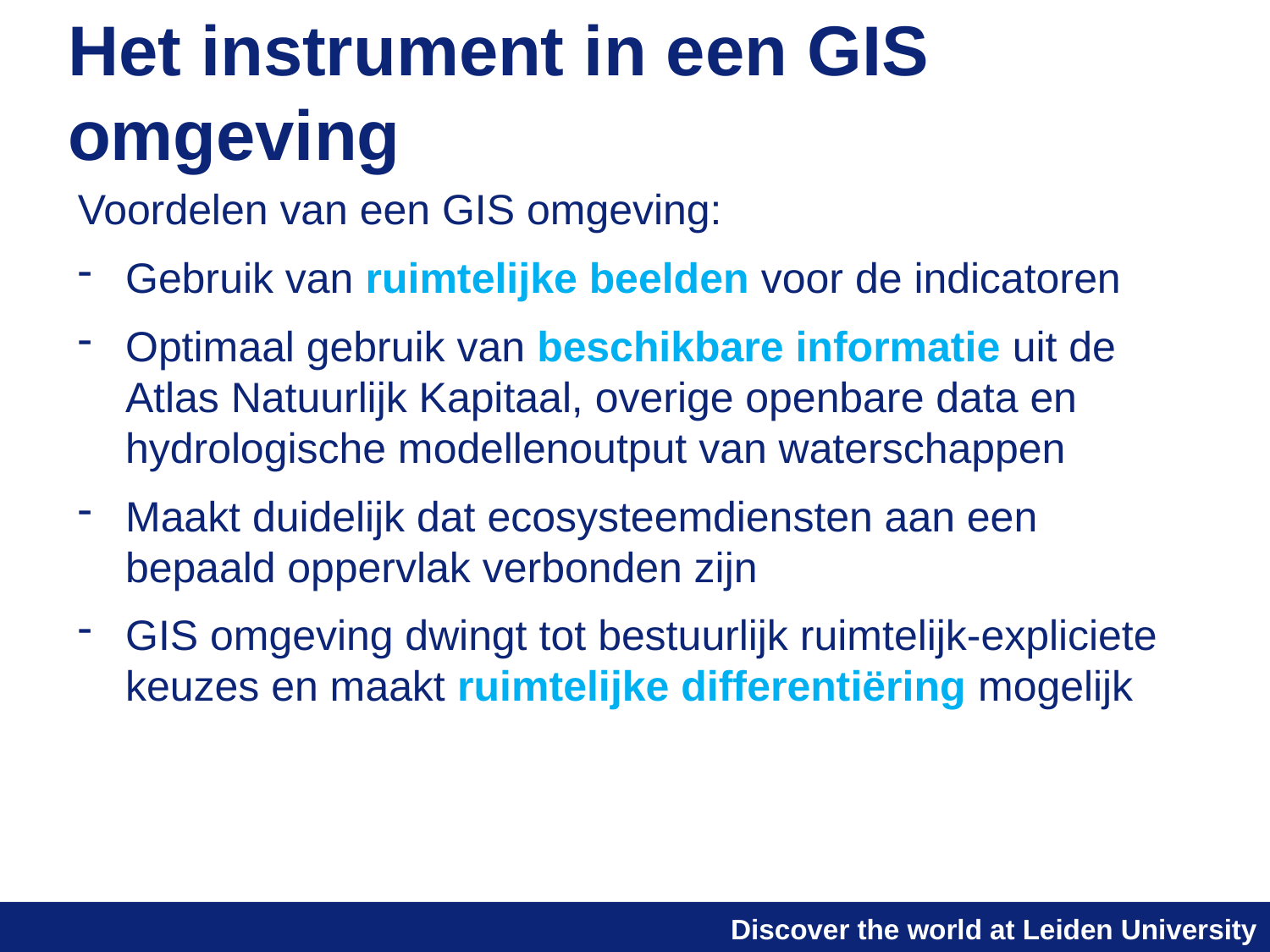

# Het instrument in een GIS omgeving
Voordelen van een GIS omgeving:
Gebruik van ruimtelijke beelden voor de indicatoren
Optimaal gebruik van beschikbare informatie uit de Atlas Natuurlijk Kapitaal, overige openbare data en hydrologische modellenoutput van waterschappen
Maakt duidelijk dat ecosysteemdiensten aan een bepaald oppervlak verbonden zijn
GIS omgeving dwingt tot bestuurlijk ruimtelijk-expliciete keuzes en maakt ruimtelijke differentiëring mogelijk